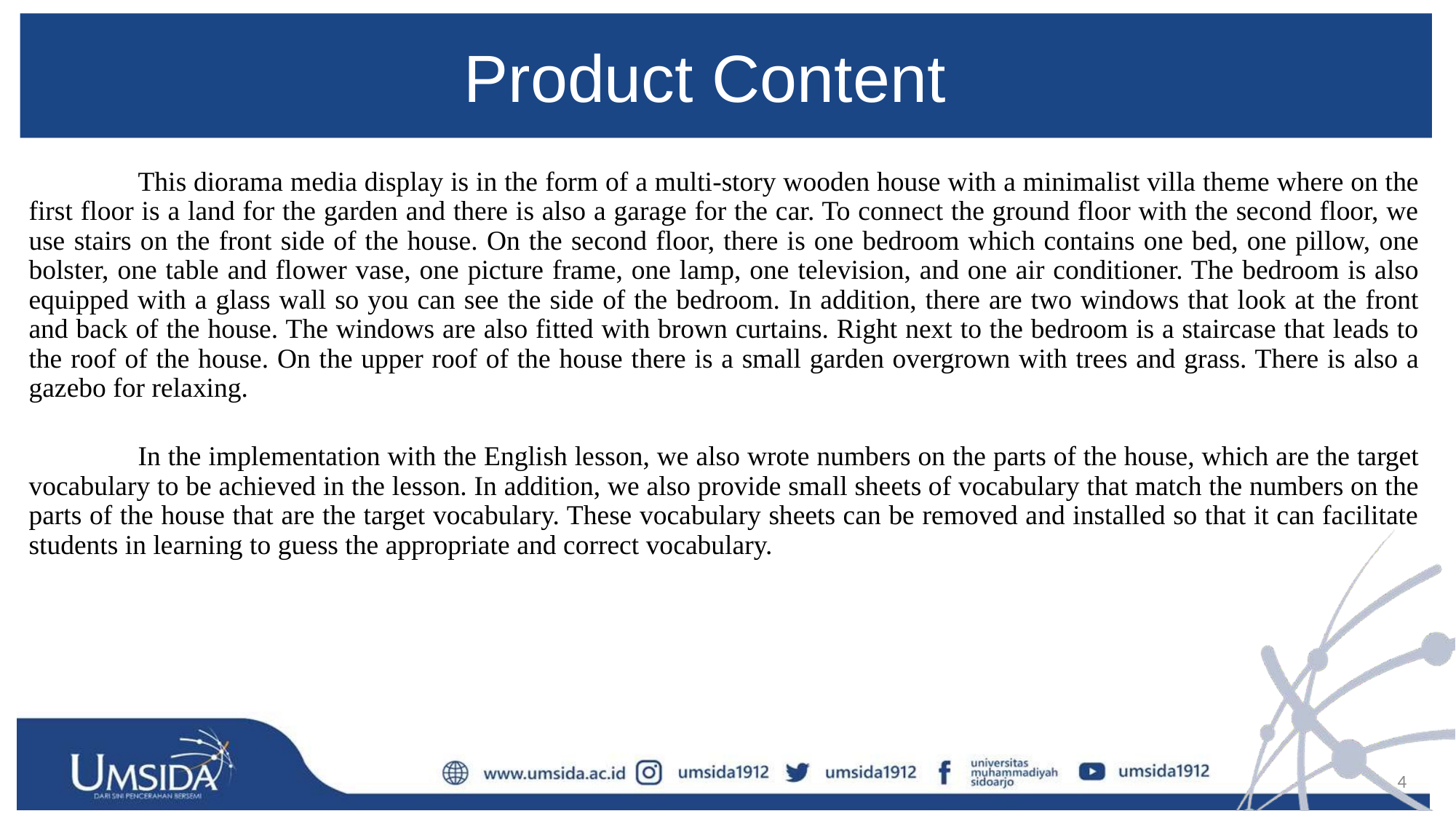

# Product Content
	This diorama media display is in the form of a multi-story wooden house with a minimalist villa theme where on the first floor is a land for the garden and there is also a garage for the car. To connect the ground floor with the second floor, we use stairs on the front side of the house. On the second floor, there is one bedroom which contains one bed, one pillow, one bolster, one table and flower vase, one picture frame, one lamp, one television, and one air conditioner. The bedroom is also equipped with a glass wall so you can see the side of the bedroom. In addition, there are two windows that look at the front and back of the house. The windows are also fitted with brown curtains. Right next to the bedroom is a staircase that leads to the roof of the house. On the upper roof of the house there is a small garden overgrown with trees and grass. There is also a gazebo for relaxing.

	In the implementation with the English lesson, we also wrote numbers on the parts of the house, which are the target vocabulary to be achieved in the lesson. In addition, we also provide small sheets of vocabulary that match the numbers on the parts of the house that are the target vocabulary. These vocabulary sheets can be removed and installed so that it can facilitate students in learning to guess the appropriate and correct vocabulary.
4